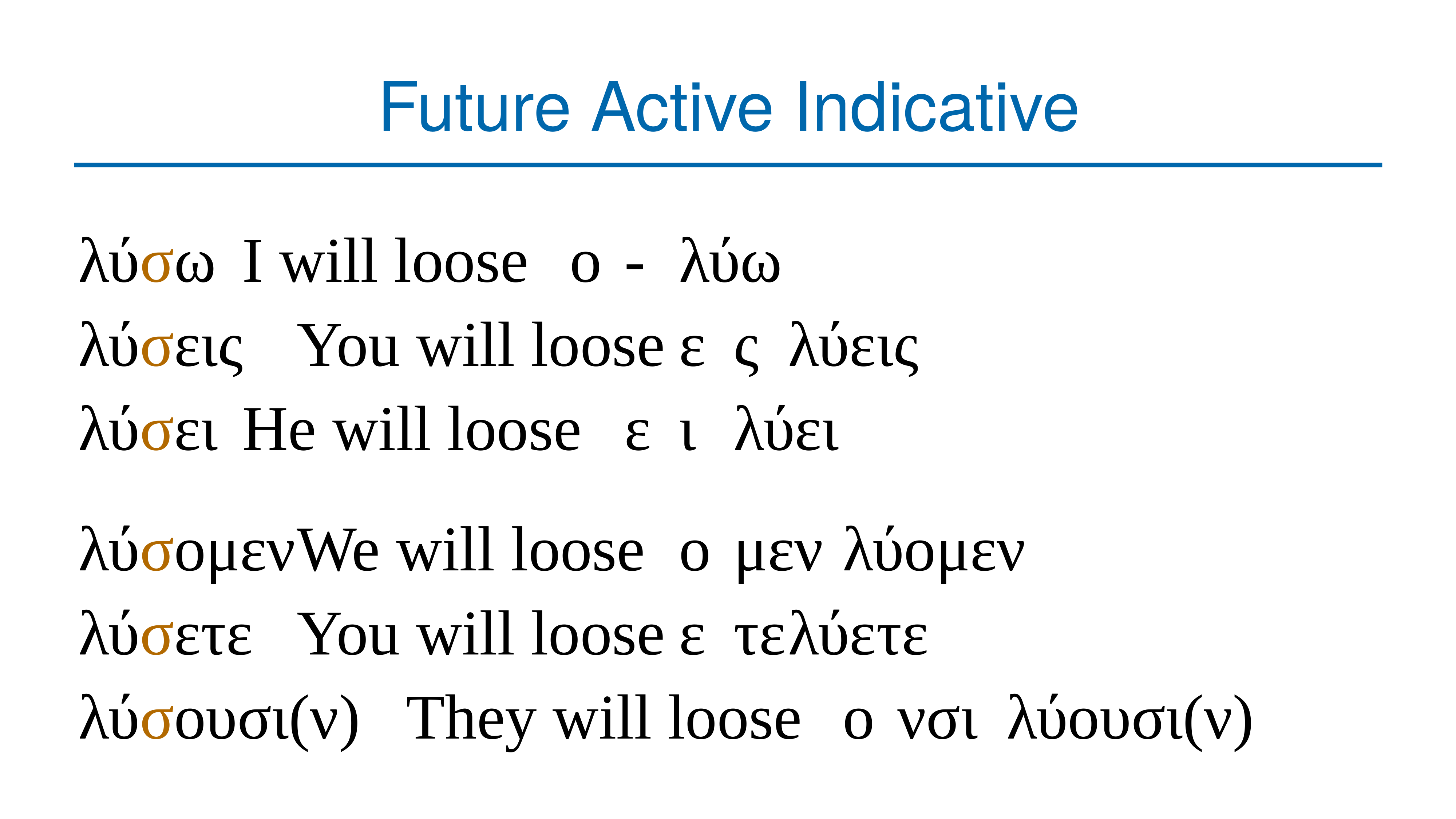

# Future Active Indicative
λύσω	I will loose	ο	-	λύω
λύσεις	You will loose	ε	ς	λύεις
λύσει	He will loose	ε	ι	λύει
λύσομεν	We will loose	ο	μεν	λύομεν
λύσετε	You will loose	ε	τε	λύετε
λύσουσι(ν)	They will loose	ο	νσι	λύουσι(ν)